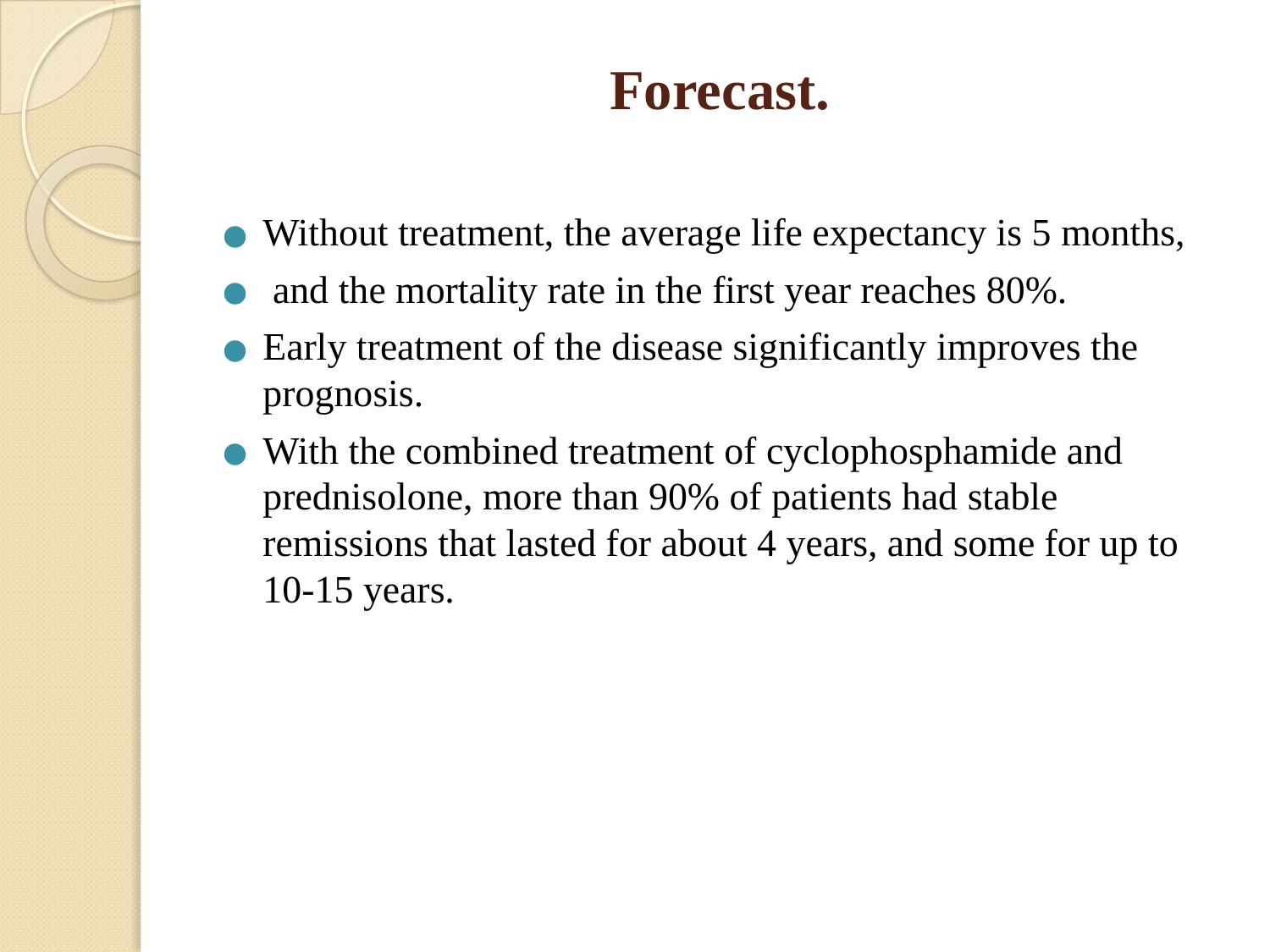

# Forecast.
Without treatment, the average life expectancy is 5 months,
 and the mortality rate in the first year reaches 80%.
Early treatment of the disease significantly improves the prognosis.
With the combined treatment of cyclophosphamide and prednisolone, more than 90% of patients had stable remissions that lasted for about 4 years, and some for up to 10-15 years.